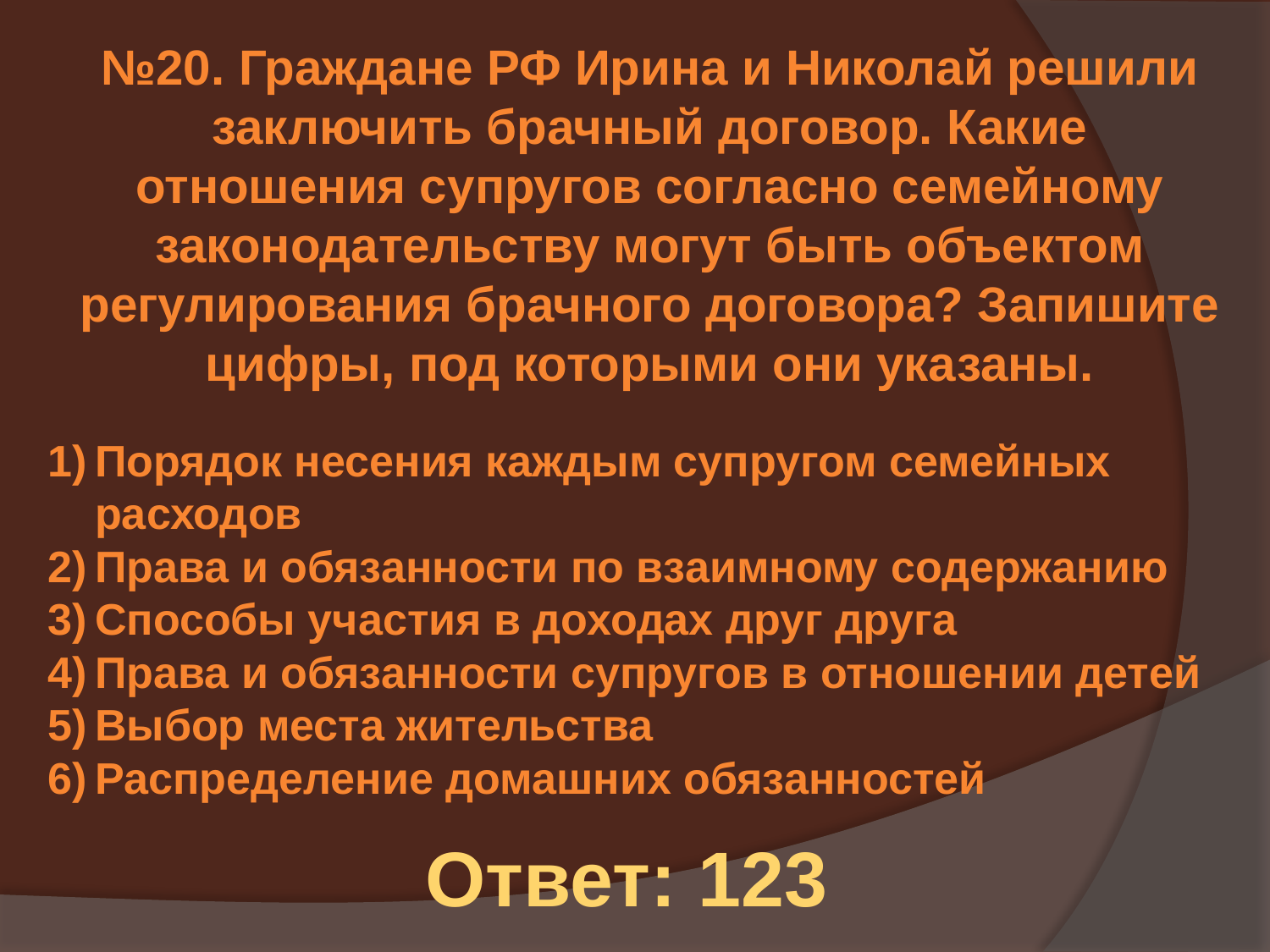

№20. Граждане РФ Ирина и Николай решили заключить брачный договор. Какие отношения супругов согласно семейному законодательству могут быть объектом регулирования брачного договора? Запишите цифры, под которыми они указаны.
Порядок несения каждым супругом семейных расходов
Права и обязанности по взаимному содержанию
Способы участия в доходах друг друга
Права и обязанности супругов в отношении детей
Выбор места жительства
Распределение домашних обязанностей
		Ответ: 123